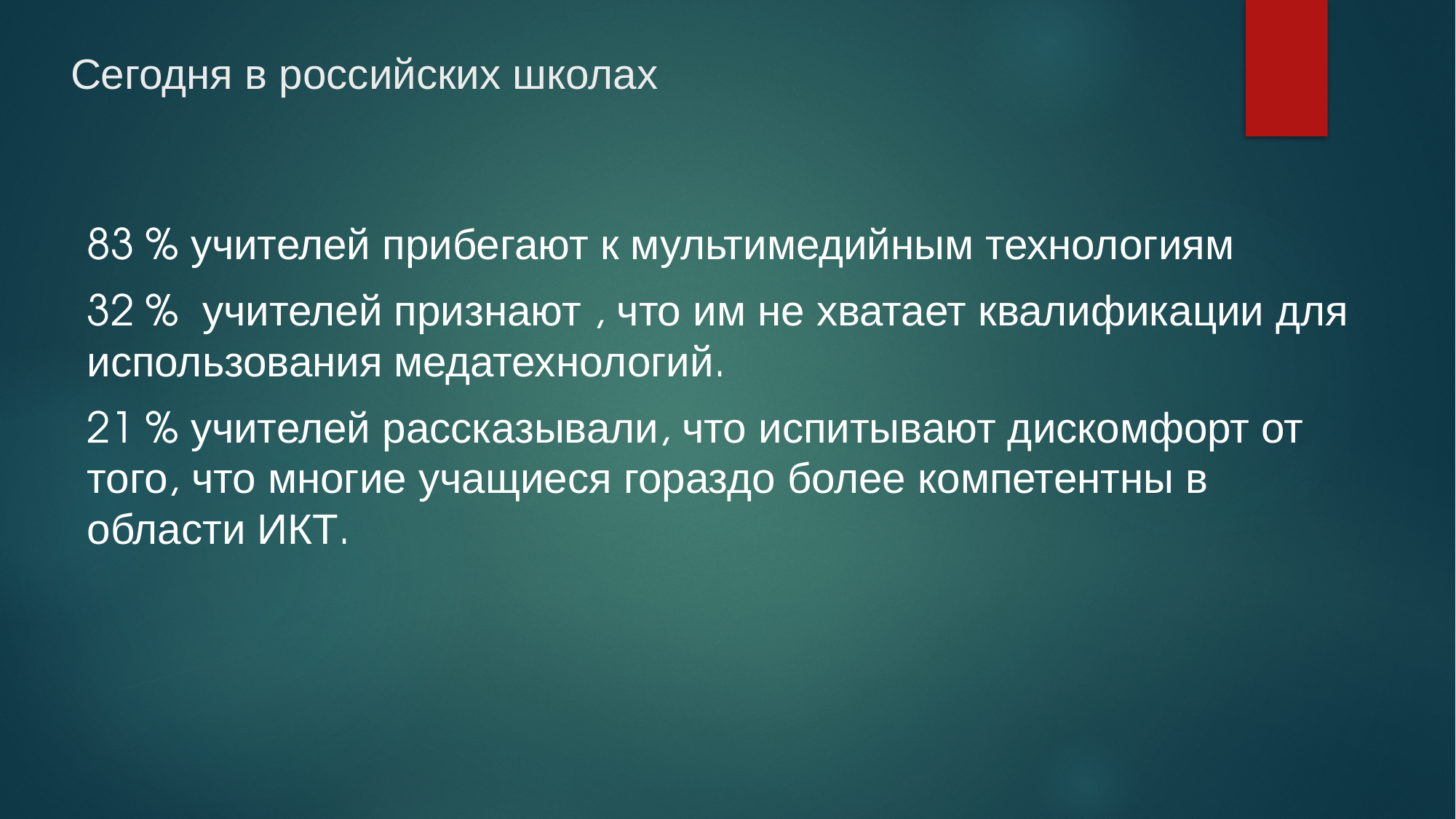

# Сегодня в российских школах
83 % учителей прибегают к мультимедийным технологиям
32 %  учителей признают , что им не хватает квалификации для использования медатехнологий.
21 % учителей рассказывали, что испитывают дискомфорт от того, что многие учащиеся гораздо более компетентны в области ИКТ.